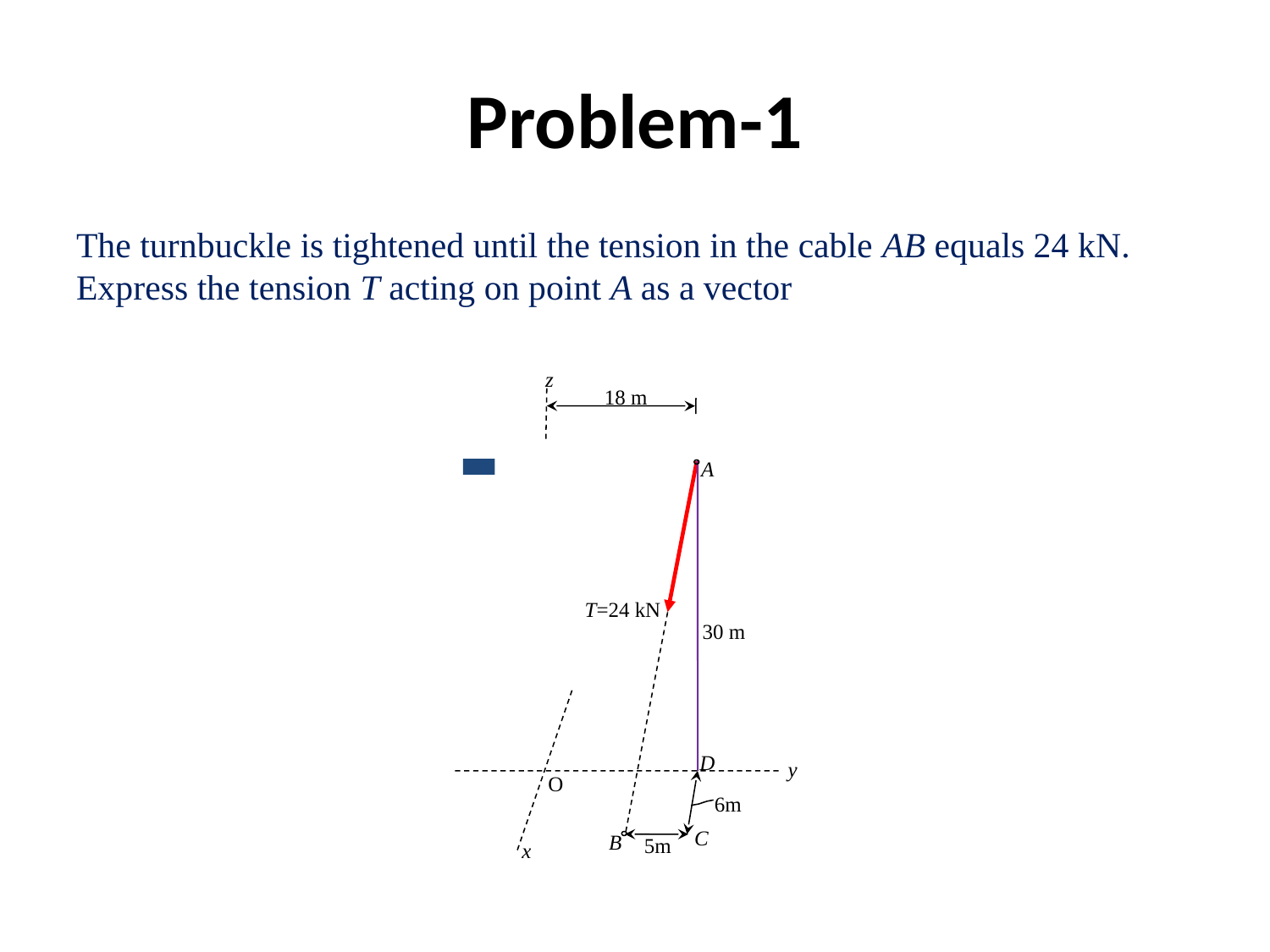

# Problem-1

The turnbuckle is tightened until the tension in the cable AB equals 24 kN. Express the tension T acting on point A as a vector
z
18 m

A

T=24 kN
30 m

D
y

O

6m

C
B
5m
x